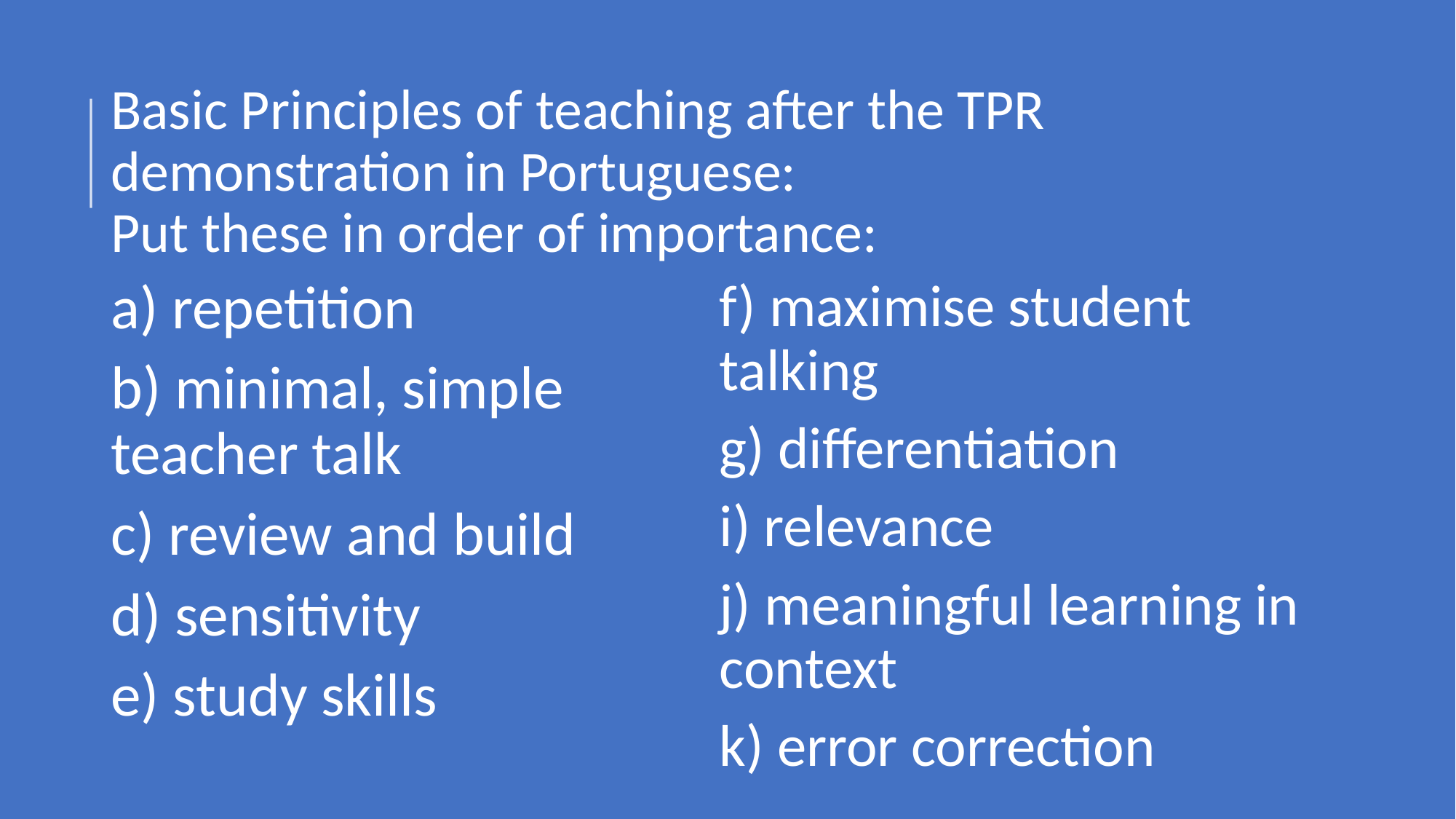

# Basic Principles of teaching after the TPR demonstration in Portuguese: Put these in order of importance:
a) repetition
b) minimal, simple teacher talk
c) review and build
d) sensitivity
e) study skills

f) maximise student talking
g) differentiation
i) relevance
j) meaningful learning in context
k) error correction